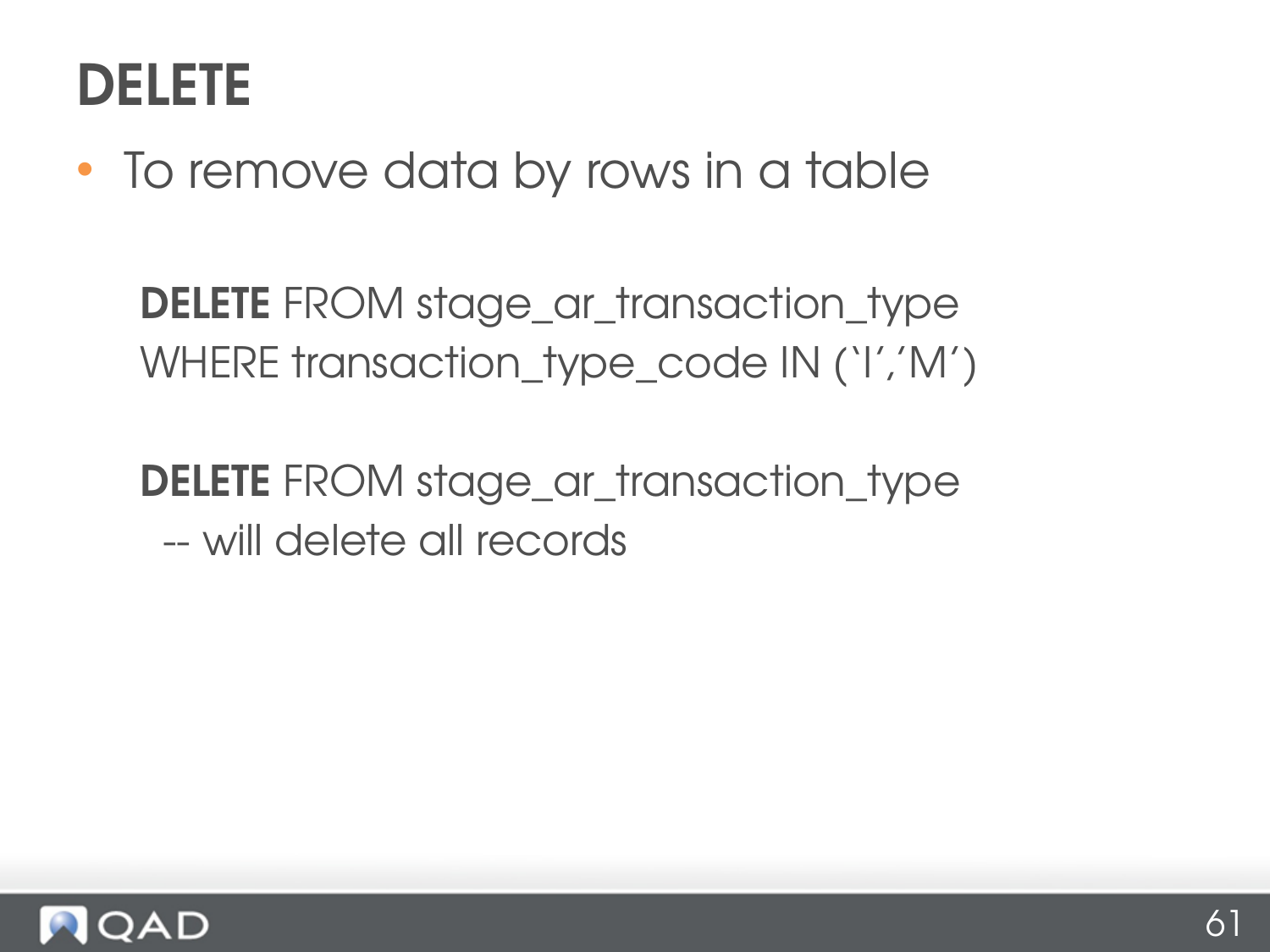

# DELETE
To remove data by rows in a table

DELETE FROM stage_ar_transaction_type
WHERE transaction_type_code IN (‘I’,’M’)

DELETE FROM stage_ar_transaction_type
  -- will delete all records
61